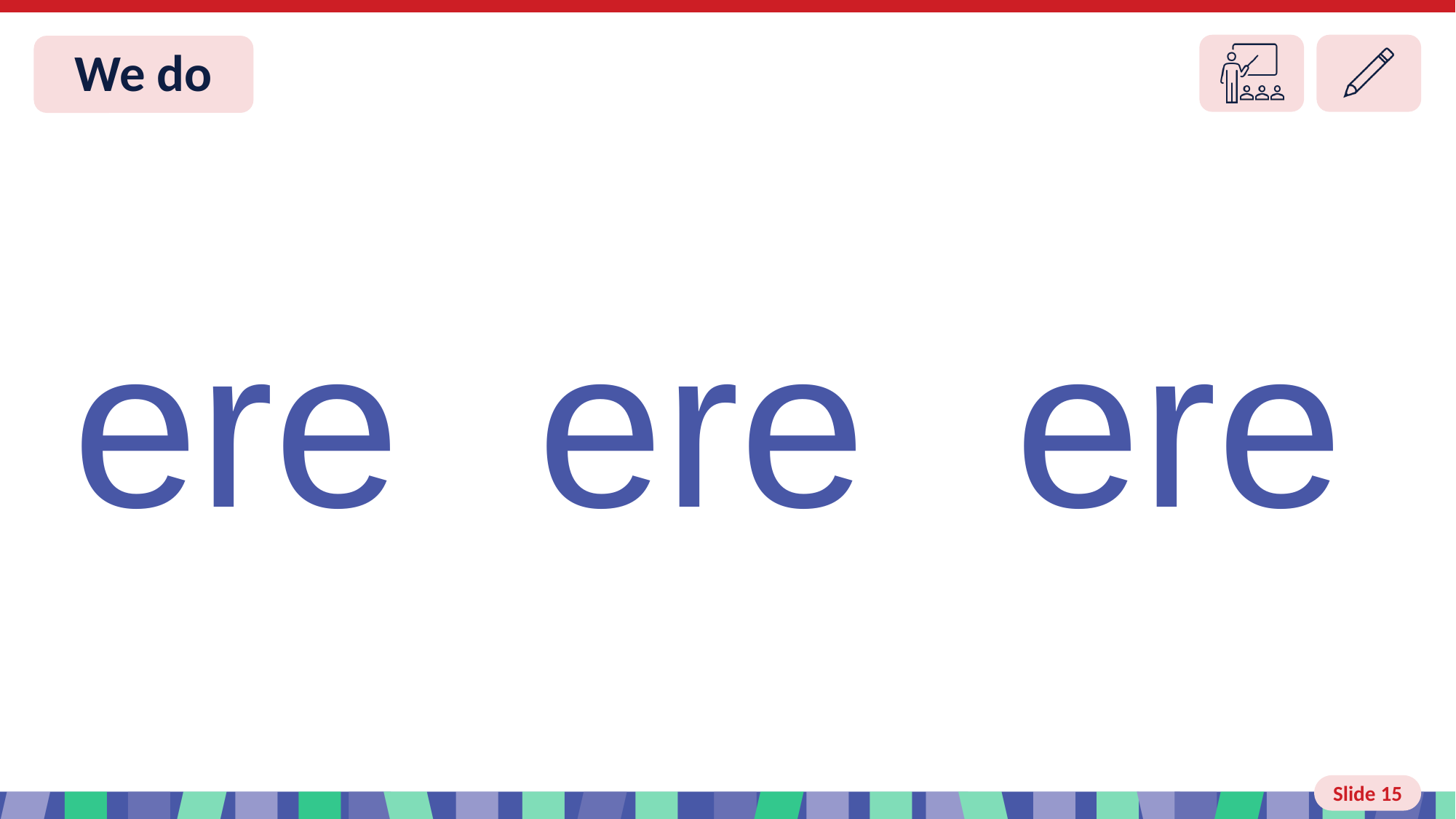

Slide 15 We do
 ere
 ere
 ere